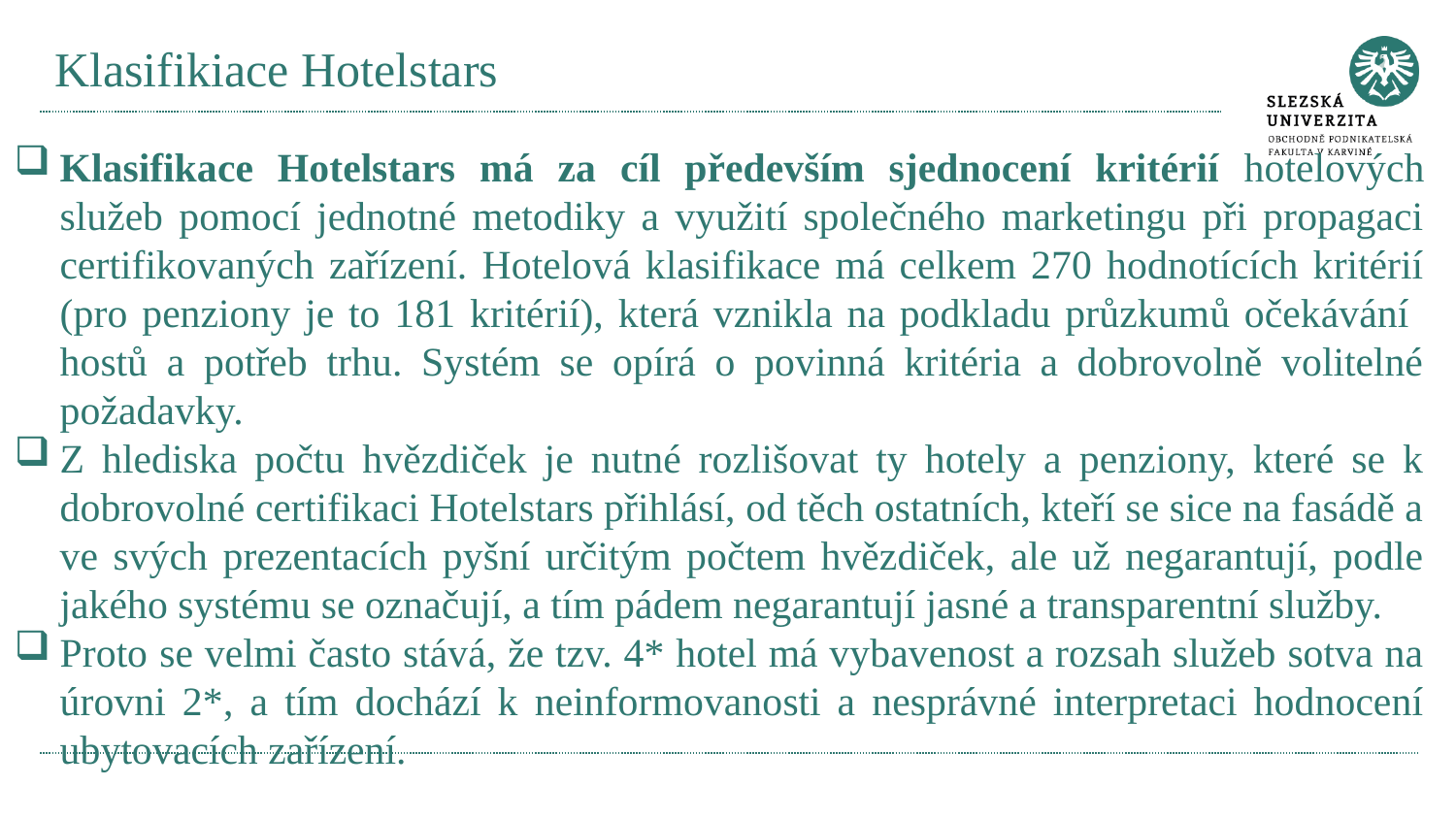

# Klasifikiace Hotelstars
Klasifikace Hotelstars má za cíl především sjednocení kritérií hotelových služeb pomocí jednotné metodiky a využití společného marketingu při propagaci certifikovaných zařízení. Hotelová klasifikace má celkem 270 hodnotících kritérií (pro penziony je to 181 kritérií), která vznikla na podkladu průzkumů očekávání  hostů a potřeb trhu. Systém se opírá o povinná kritéria a dobrovolně volitelné požadavky.
Z hlediska počtu hvězdiček je nutné rozlišovat ty hotely a penziony, které se k dobrovolné certifikaci Hotelstars přihlásí, od těch ostatních, kteří se sice na fasádě a ve svých prezentacích pyšní určitým počtem hvězdiček, ale už negarantují, podle jakého systému se označují, a tím pádem negarantují jasné a transparentní služby.
Proto se velmi často stává, že tzv. 4* hotel má vybavenost a rozsah služeb sotva na úrovni 2*, a tím dochází k neinformovanosti a nesprávné interpretaci hodnocení ubytovacích zařízení.